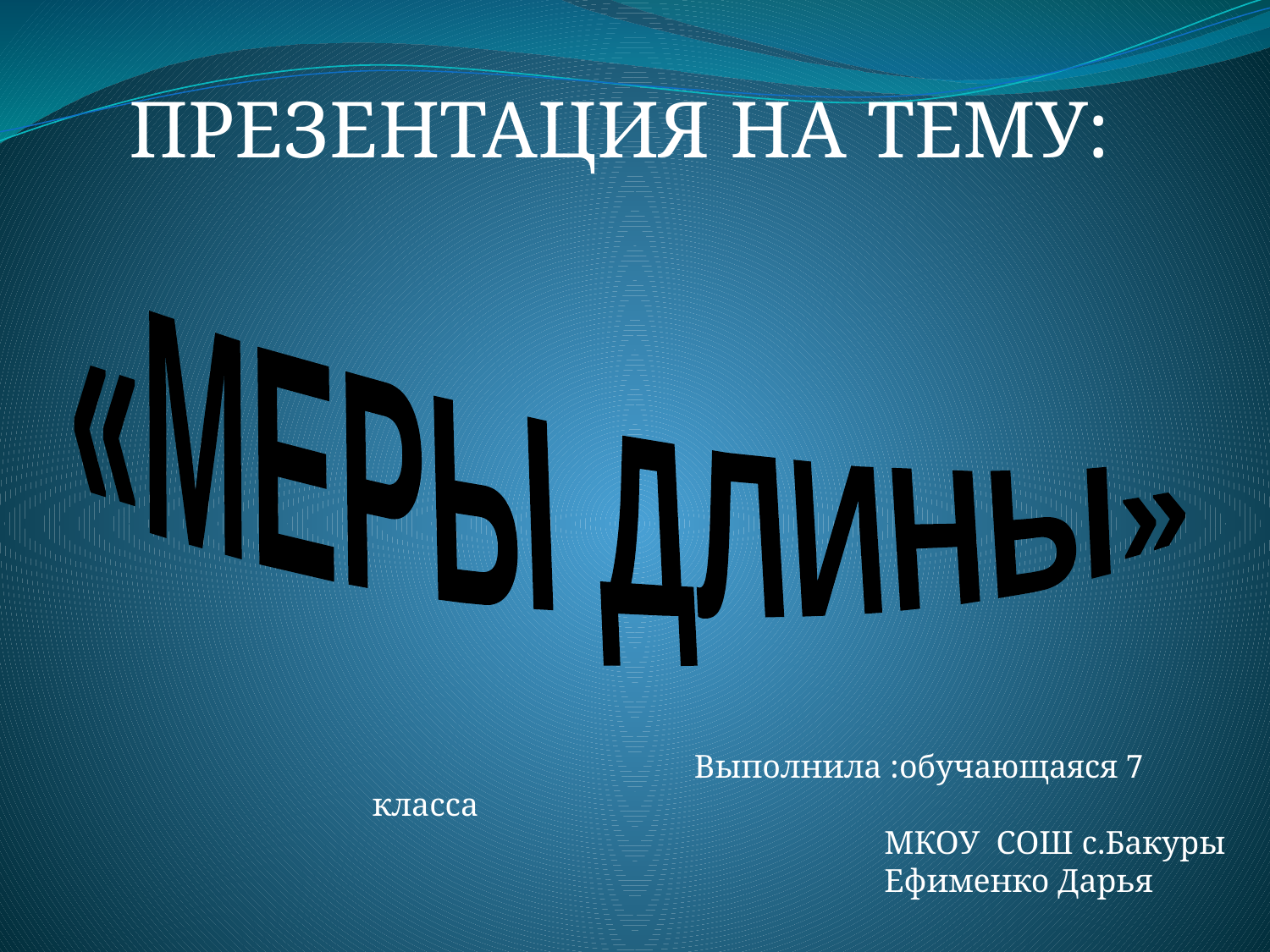

ПРЕЗЕНТАЦИЯ НА ТЕМУ:
«МЕРЫ ДЛИНЫ»

                                       Выполнила :обучающаяся 7 класса
                                                              МКОУ  СОШ с.Бакуры
                                                              Ефименко Дарья